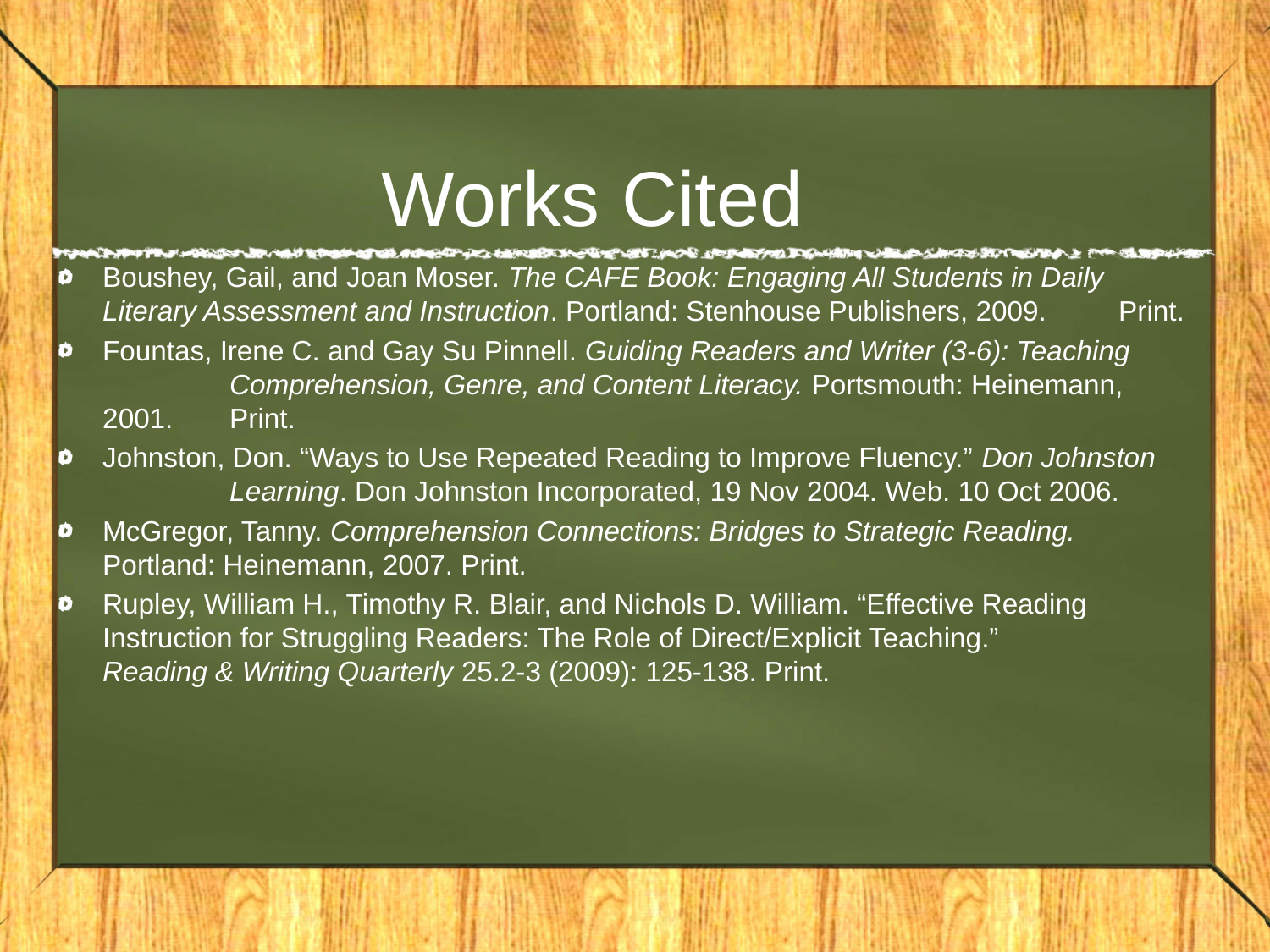

# Works Cited

Boushey, Gail, and Joan Moser. The CAFE Book: Engaging All Students in Daily 	Literary Assessment and Instruction. Portland: Stenhouse Publishers, 2009. 	Print.
Fountas, Irene C. and Gay Su Pinnell. Guiding Readers and Writer (3-6): Teaching 	Comprehension, Genre, and Content Literacy. Portsmouth: Heinemann, 2001. 	Print.
Johnston, Don. “Ways to Use Repeated Reading to Improve Fluency.” Don Johnston 	Learning. Don Johnston Incorporated, 19 Nov 2004. Web. 10 Oct 2006.
McGregor, Tanny. Comprehension Connections: Bridges to Strategic Reading. 	Portland: Heinemann, 2007. Print.
Rupley, William H., Timothy R. Blair, and Nichols D. William. “Effective Reading 	Instruction for Struggling Readers: The Role of Direct/Explicit Teaching.” 	Reading & Writing Quarterly 25.2-3 (2009): 125-138. Print.